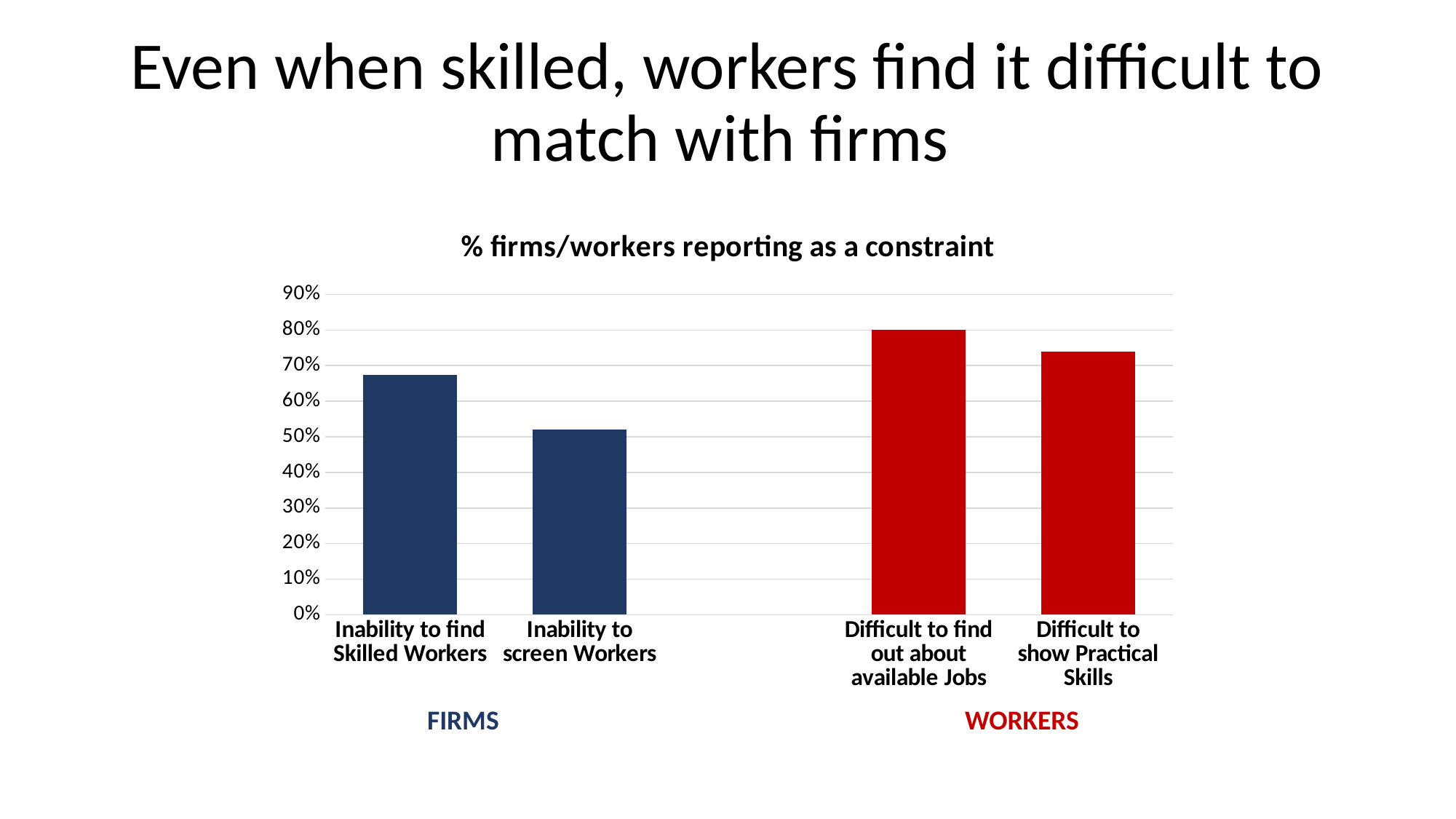

# Even when skilled, workers find it difficult to match with firms

### Chart: % firms/workers reporting as a constraint

| Category | % firms/workers reporting as constraint |
|---|---|
| Inability to find Skilled Workers | 0.673 |
| Inability to screen Workers | 0.521 |
|  | None |
| Difficult to find out about available Jobs | 0.8 |
| Difficult to show Practical Skills | 0.7401 |
FIRMS
WORKERS